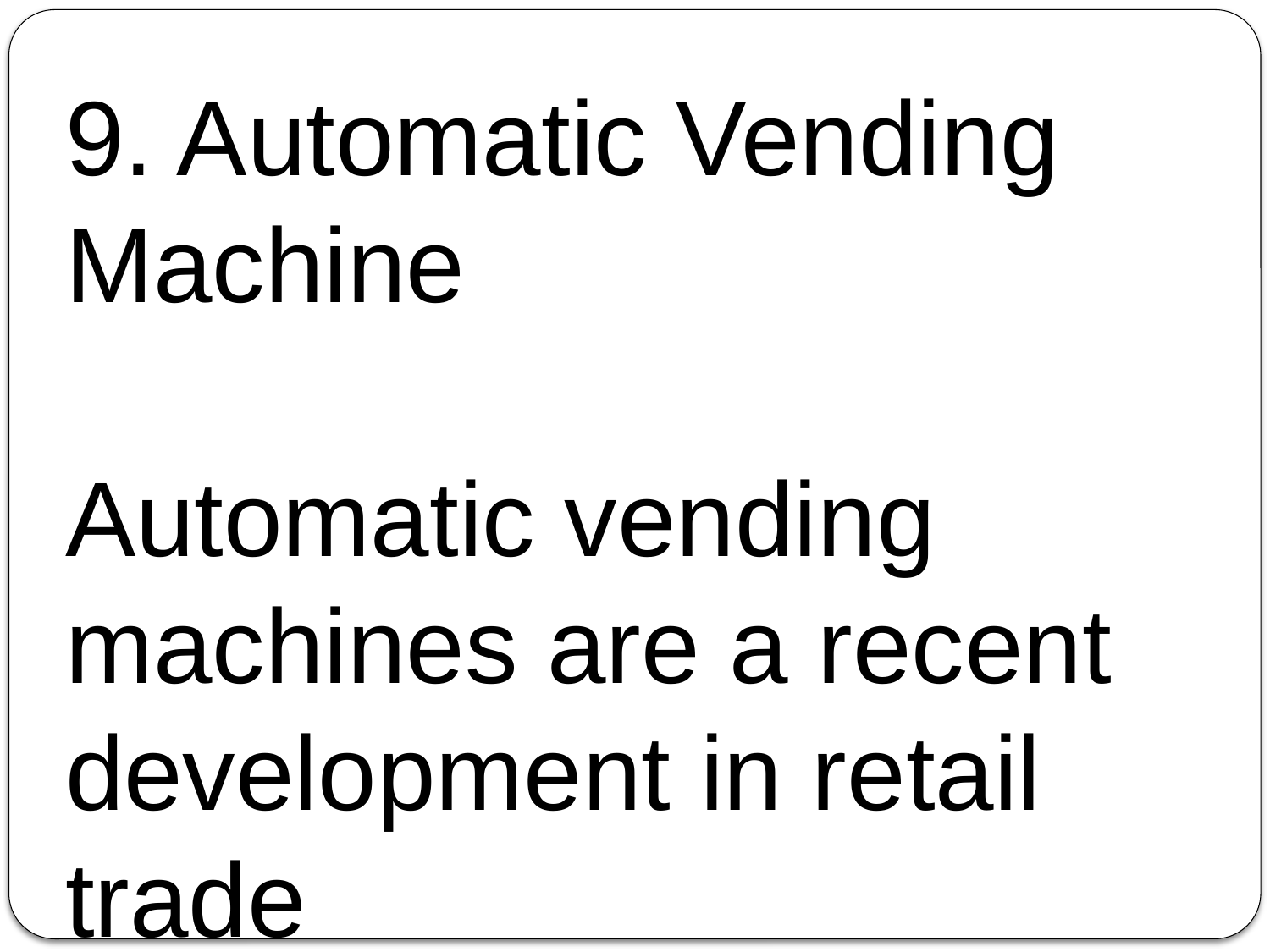

9. Automatic Vending Machine

Automatic vending machines are a recent development in retail trade